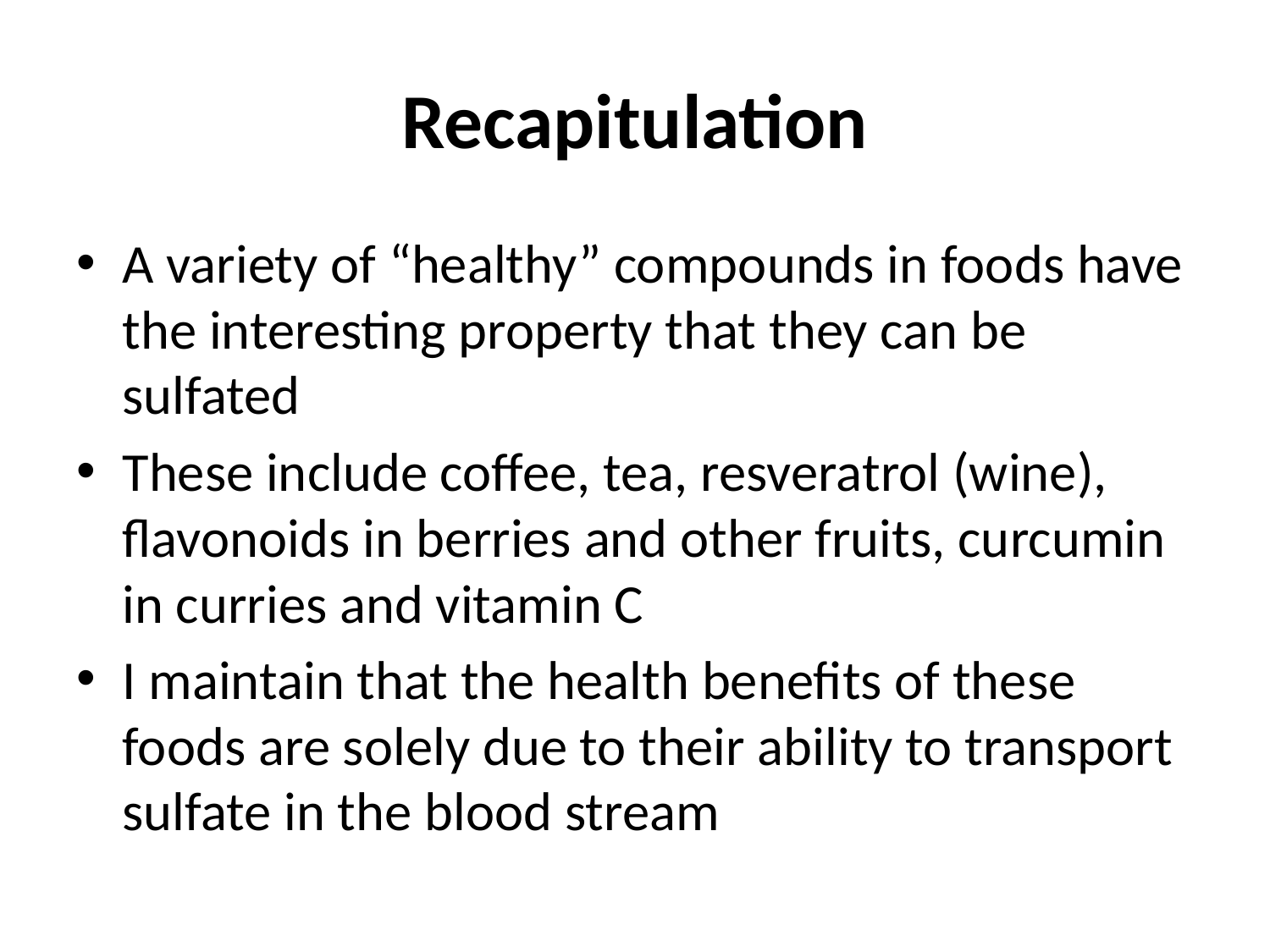

# Recapitulation
A variety of “healthy” compounds in foods have the interesting property that they can be sulfated
These include coffee, tea, resveratrol (wine), flavonoids in berries and other fruits, curcumin in curries and vitamin C
I maintain that the health benefits of these foods are solely due to their ability to transport sulfate in the blood stream